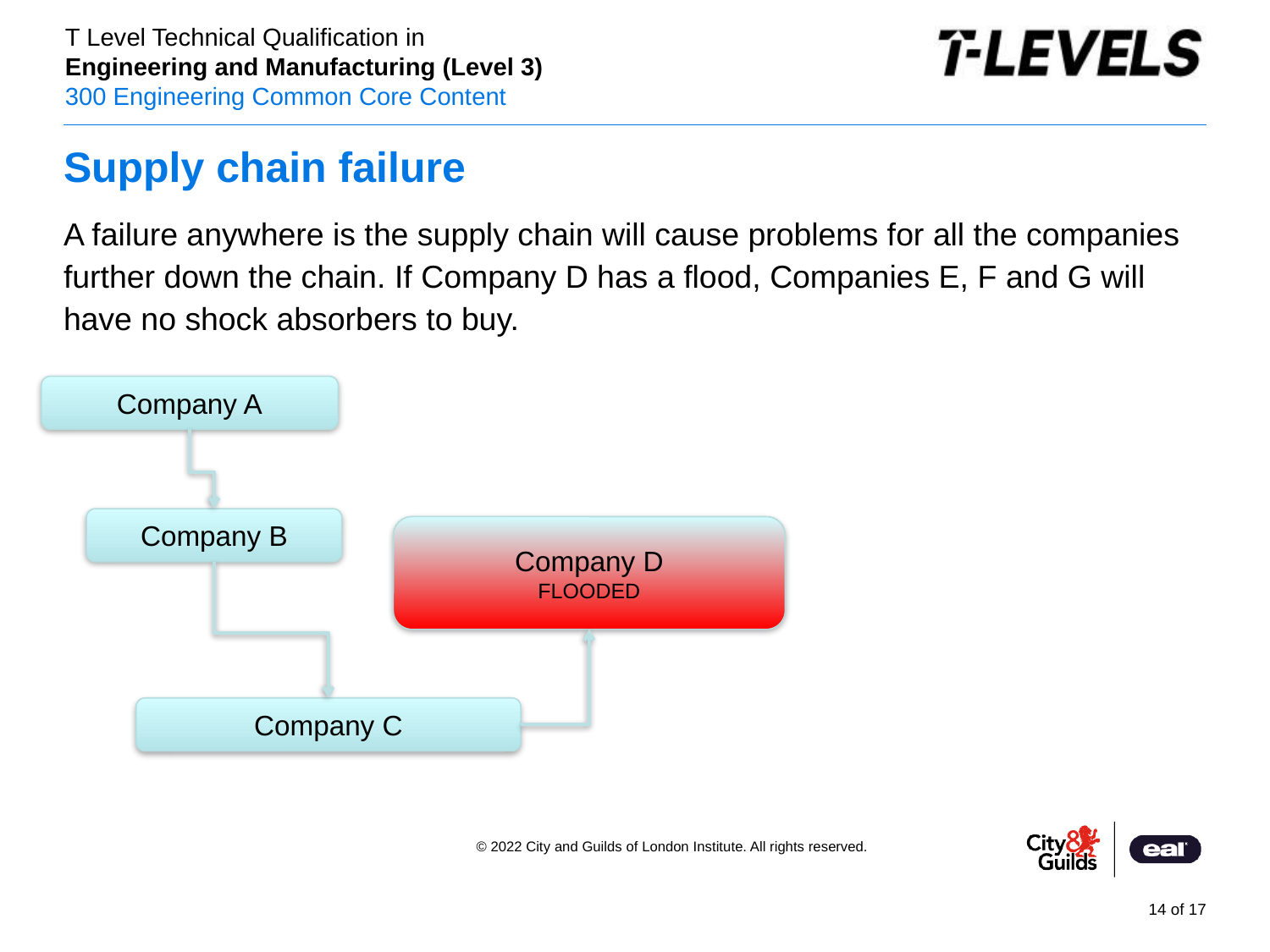

# Supply chain failure
A failure anywhere is the supply chain will cause problems for all the companies further down the chain. If Company D has a flood, Companies E, F and G will have no shock absorbers to buy.
Company A
Company B
Company D
FLOODED
Company C